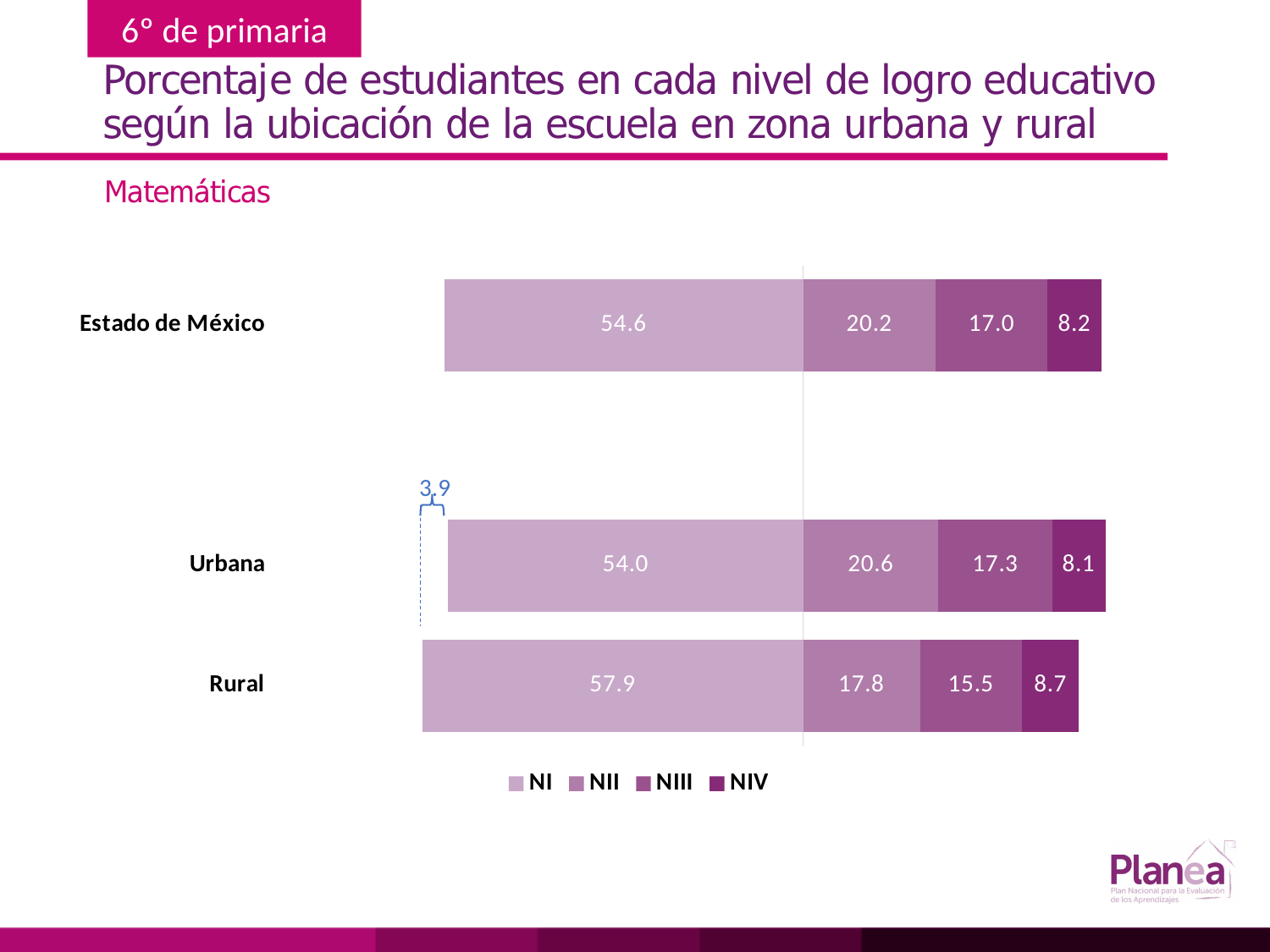

# Porcentaje de estudiantes en cada nivel de logro educativo según la ubicación de la escuela en zona urbana y rural

Matemáticas

### Chart

| Category |  |  |  |  |
|---|---|---|---|---|
| Rural | -57.9 | 17.8 | 15.5 | 8.7 |
| Urbana | -54.0 | 20.6 | 17.3 | 8.1 |
|  | None | None | None | None |
| Estado de México | -54.6 | 20.2 | 17.0 | 8.2 |
3.9